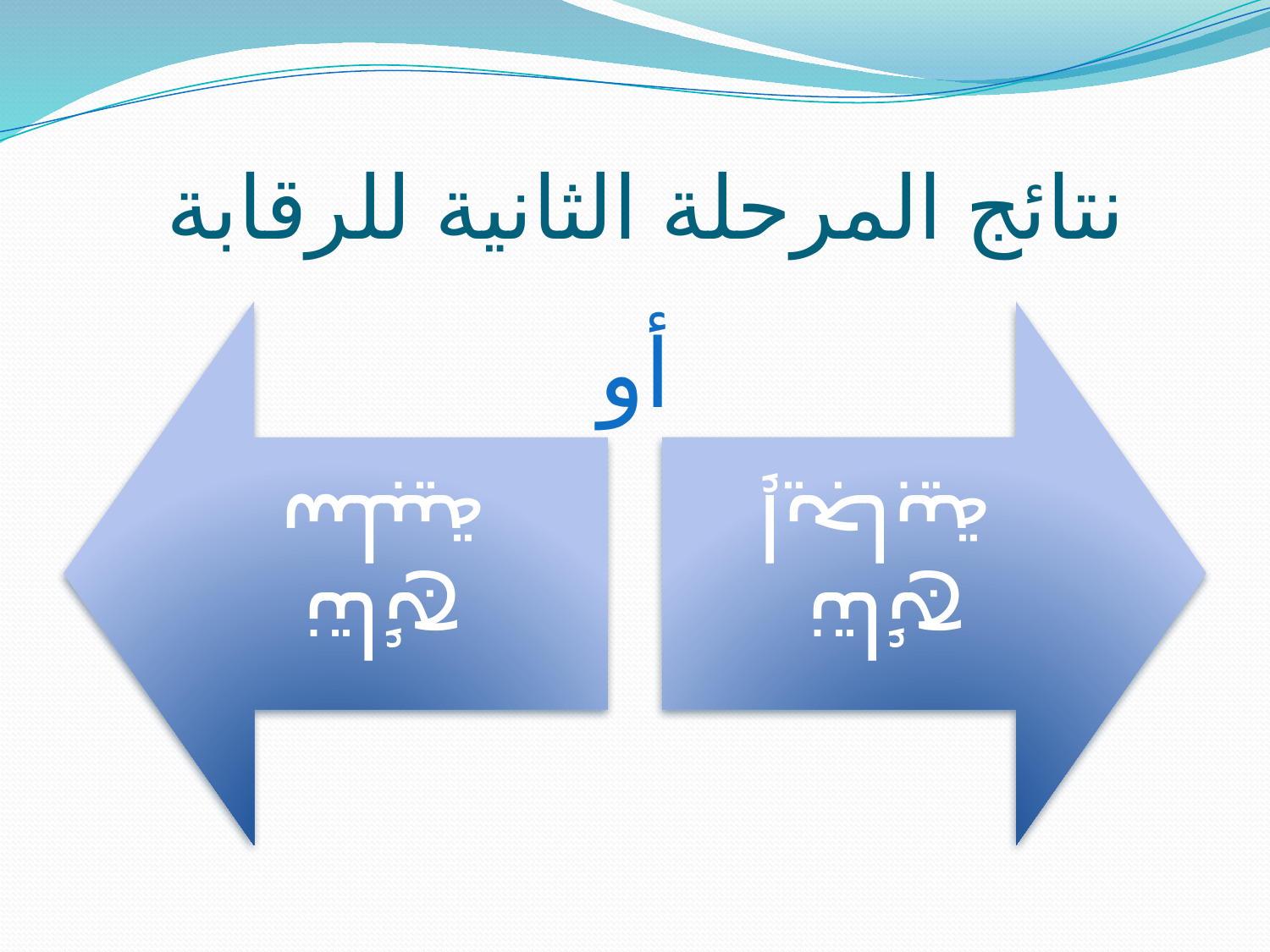

# نتائج المرحلة الثانية للرقابة
نتائج سلبية
نتائج إيجابية
أو